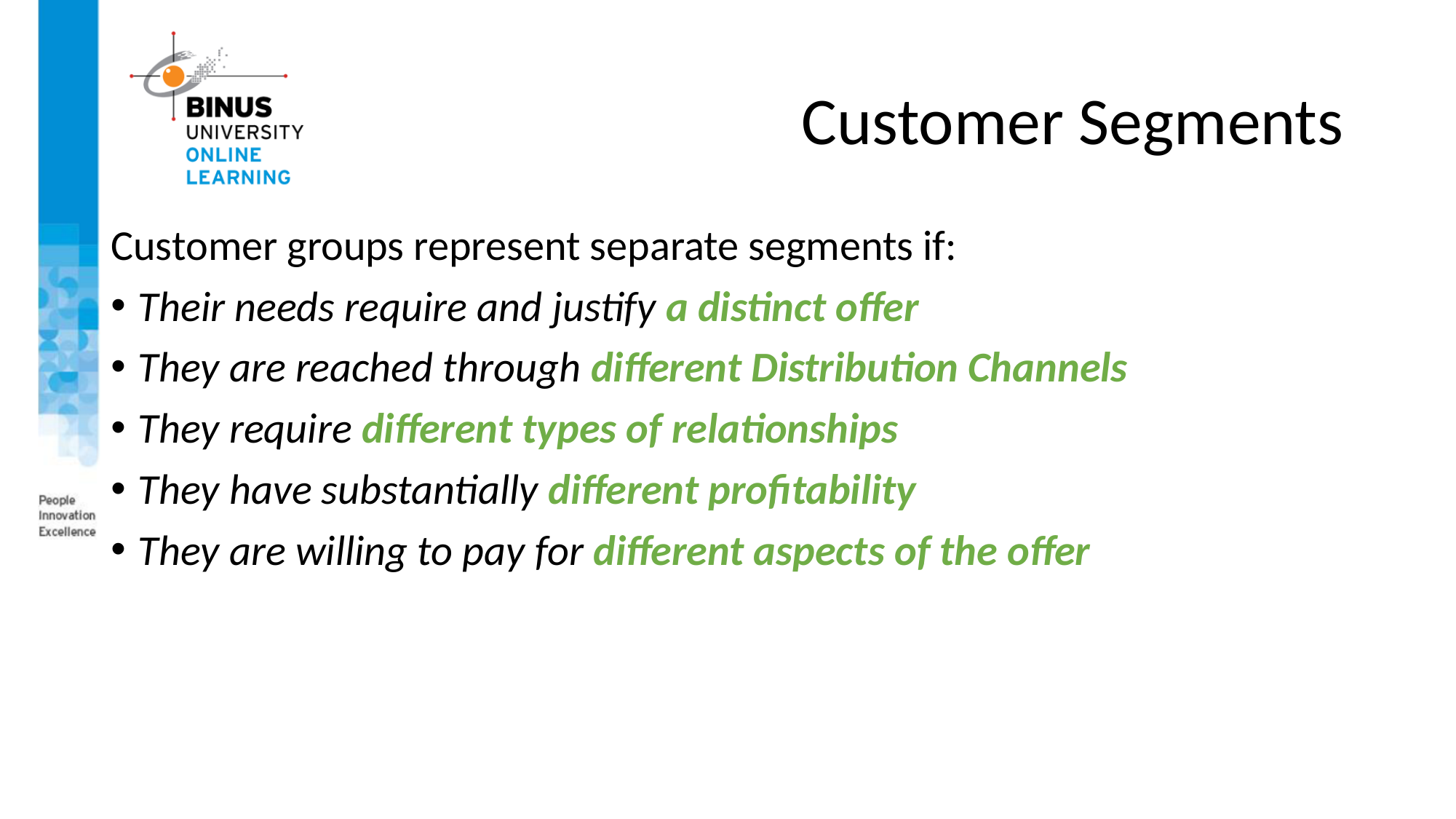

# Customer Segments
Customer groups represent separate segments if:
Their needs require and justify a distinct offer
They are reached through different Distribution Channels
They require different types of relationships
They have substantially different profitability
They are willing to pay for different aspects of the offer